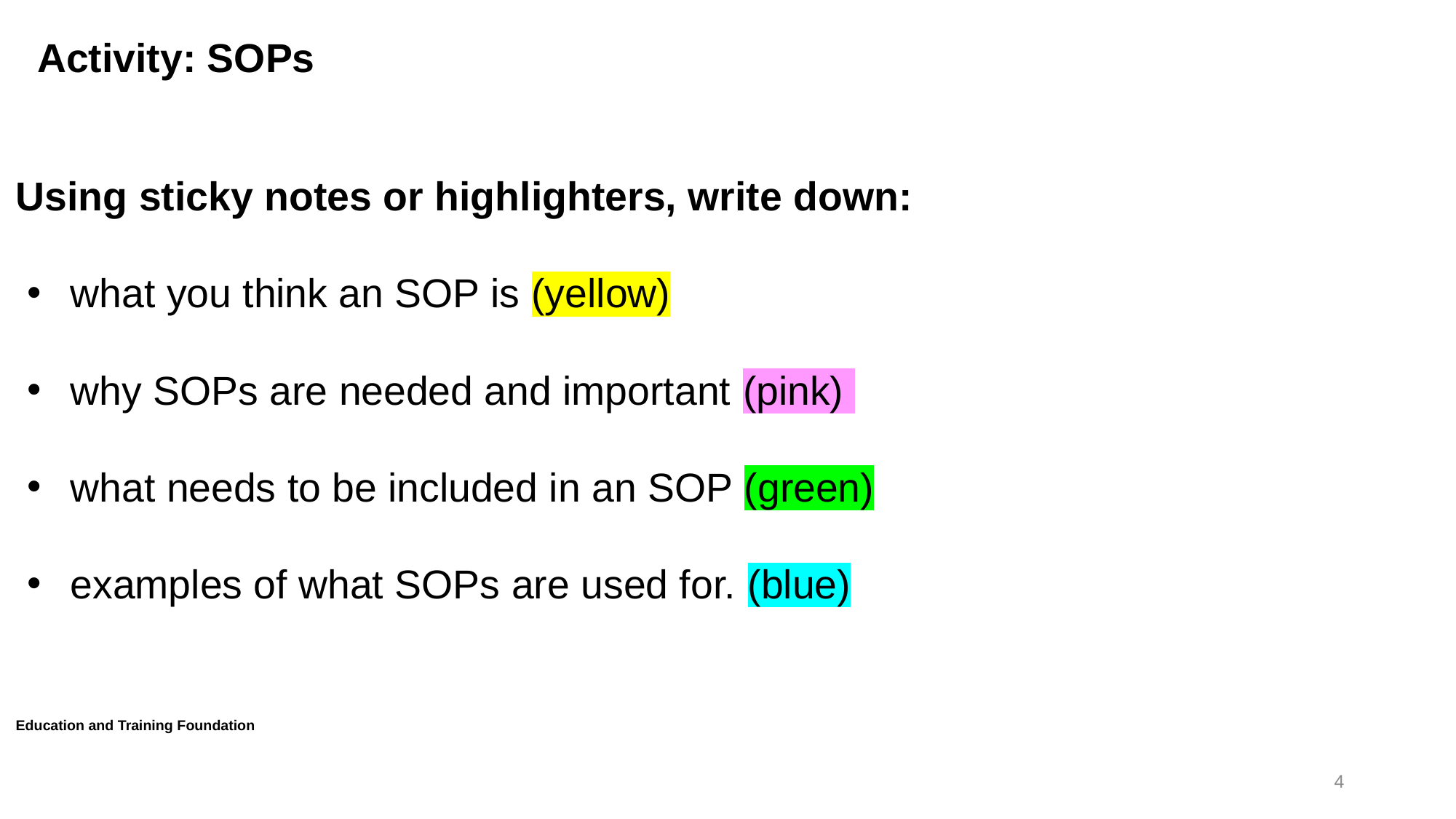

# Activity: SOPs
Using sticky notes or highlighters, write down:
what you think an SOP is (yellow)
why SOPs are needed and important (pink)
what needs to be included in an SOP (green)
examples of what SOPs are used for. (blue)

Education and Training Foundation

4